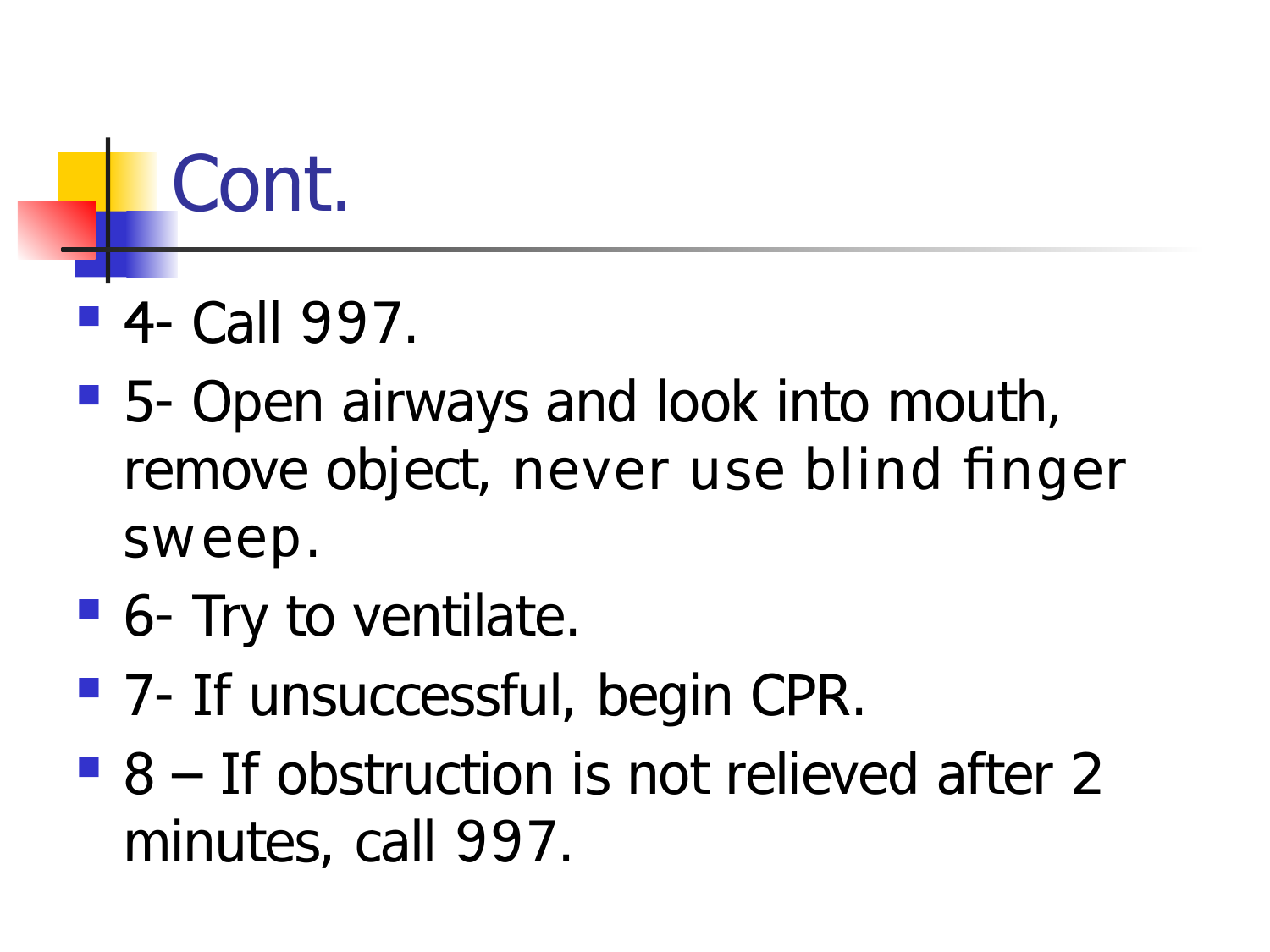

# Cont.
4- Call 997.
5- Open airways and look into mouth, remove object, never use blind finger sweep.
6- Try to ventilate.
7- If unsuccessful, begin CPR.
8 – If obstruction is not relieved after 2 minutes, call 997.